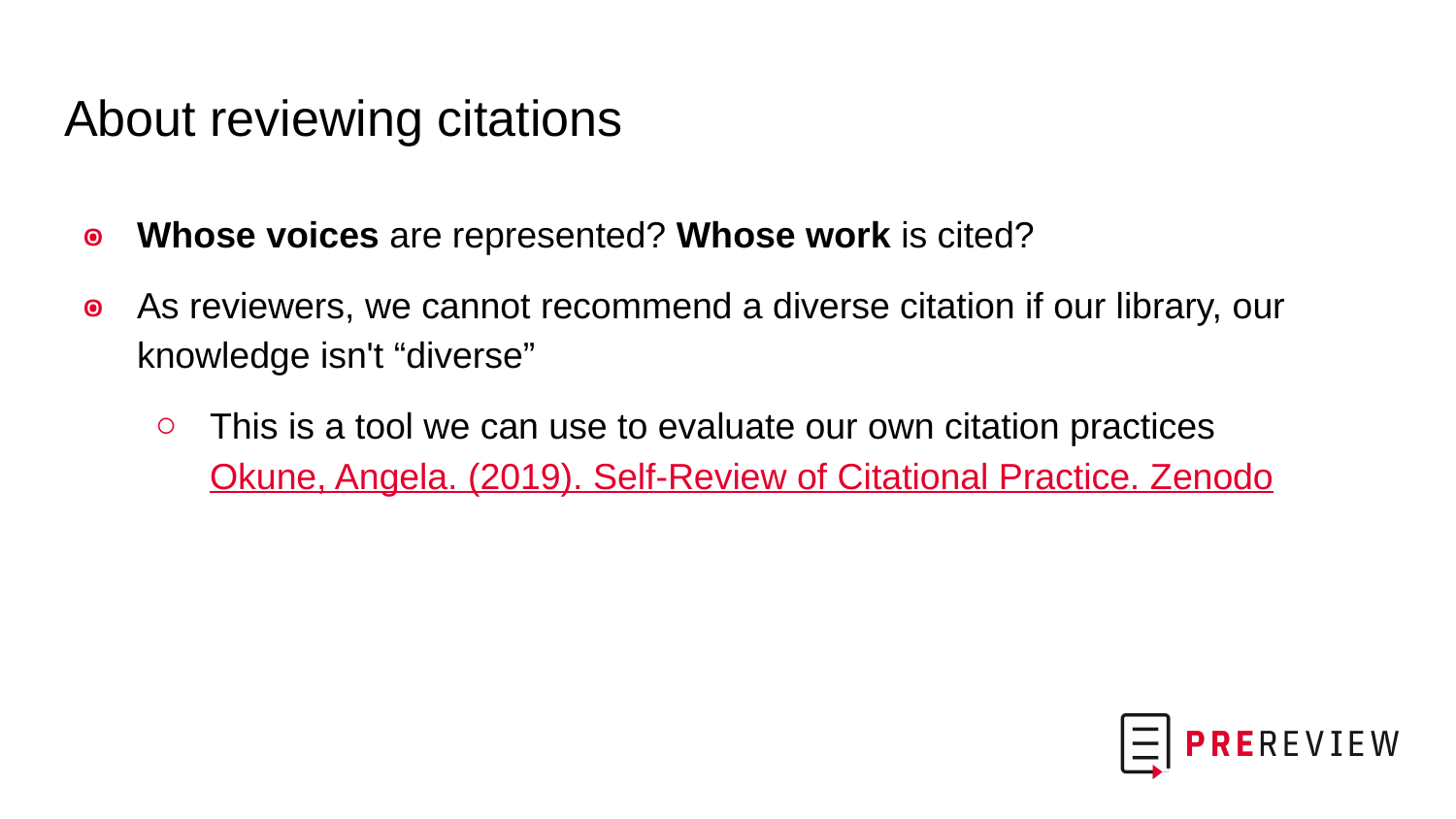

# About reviewing citations
Whose voices are represented? Whose work is cited?
As reviewers, we cannot recommend a diverse citation if our library, our knowledge isn't “diverse”
This is a tool we can use to evaluate our own citation practices Okune, Angela. (2019). Self-Review of Citational Practice. Zenodo